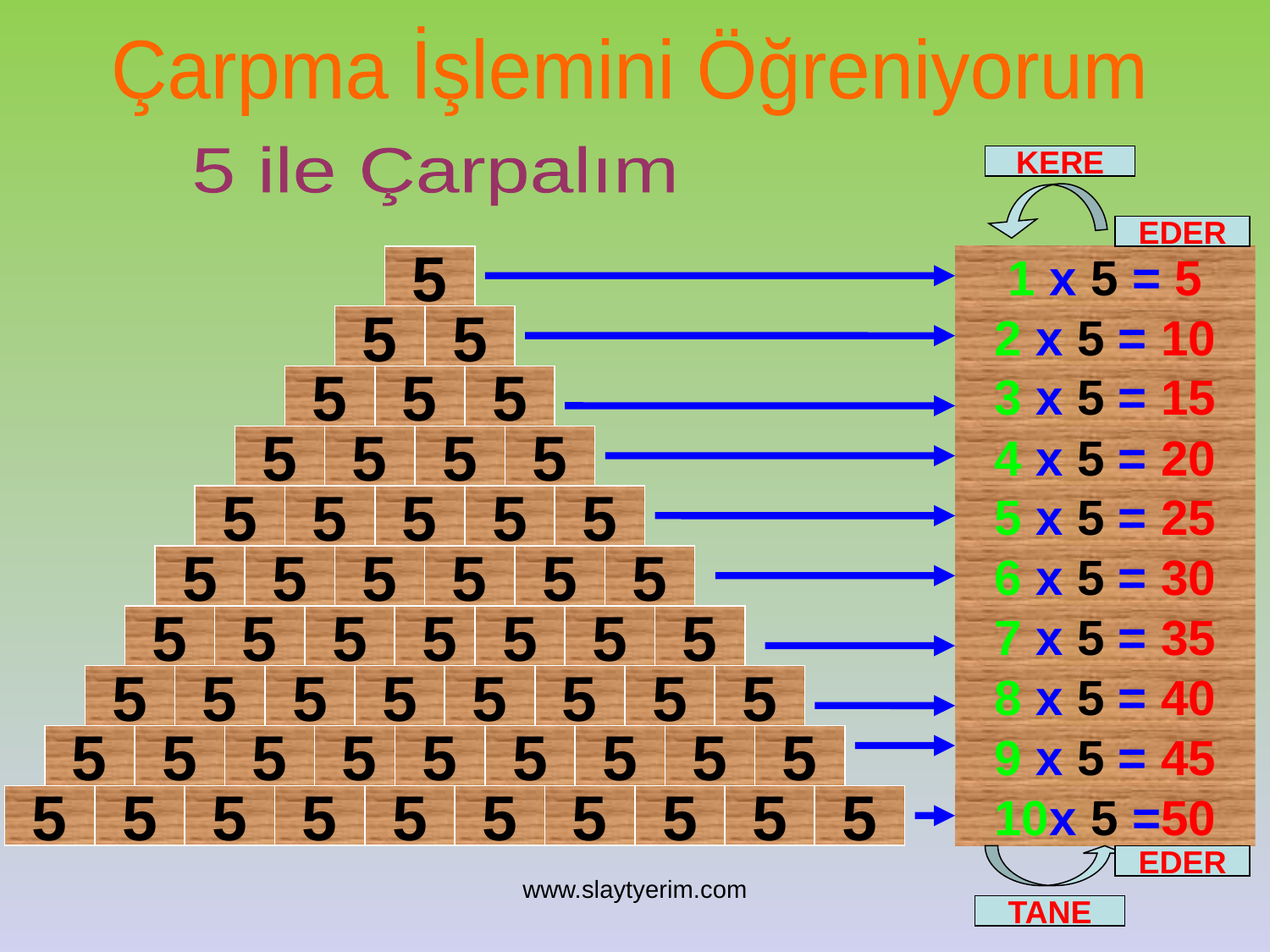

Çarpma İşlemini Öğreniyorum
5 ile Çarpalım
KERE

EDER
1 x 5 = 5
5

2 x 5 = 10
5
5

3 x 5 = 15
5
5
5

4 x 5 = 20
5
5
5
5

5 x 5 = 25
5
5
5
5
5

6 x 5 = 30
5
5
5
5
5
5

7 x 5 = 35
5
5
5
5
5
5
5

8 x 5 = 40
5
5
5
5
5
5
5
5

9 x 5 = 45
5
5
5
5
5
5
5
5
5

5
5
5
5
5
5
5
5
5
5
10x 5 =50

EDER
www.slaytyerim.com
TANE